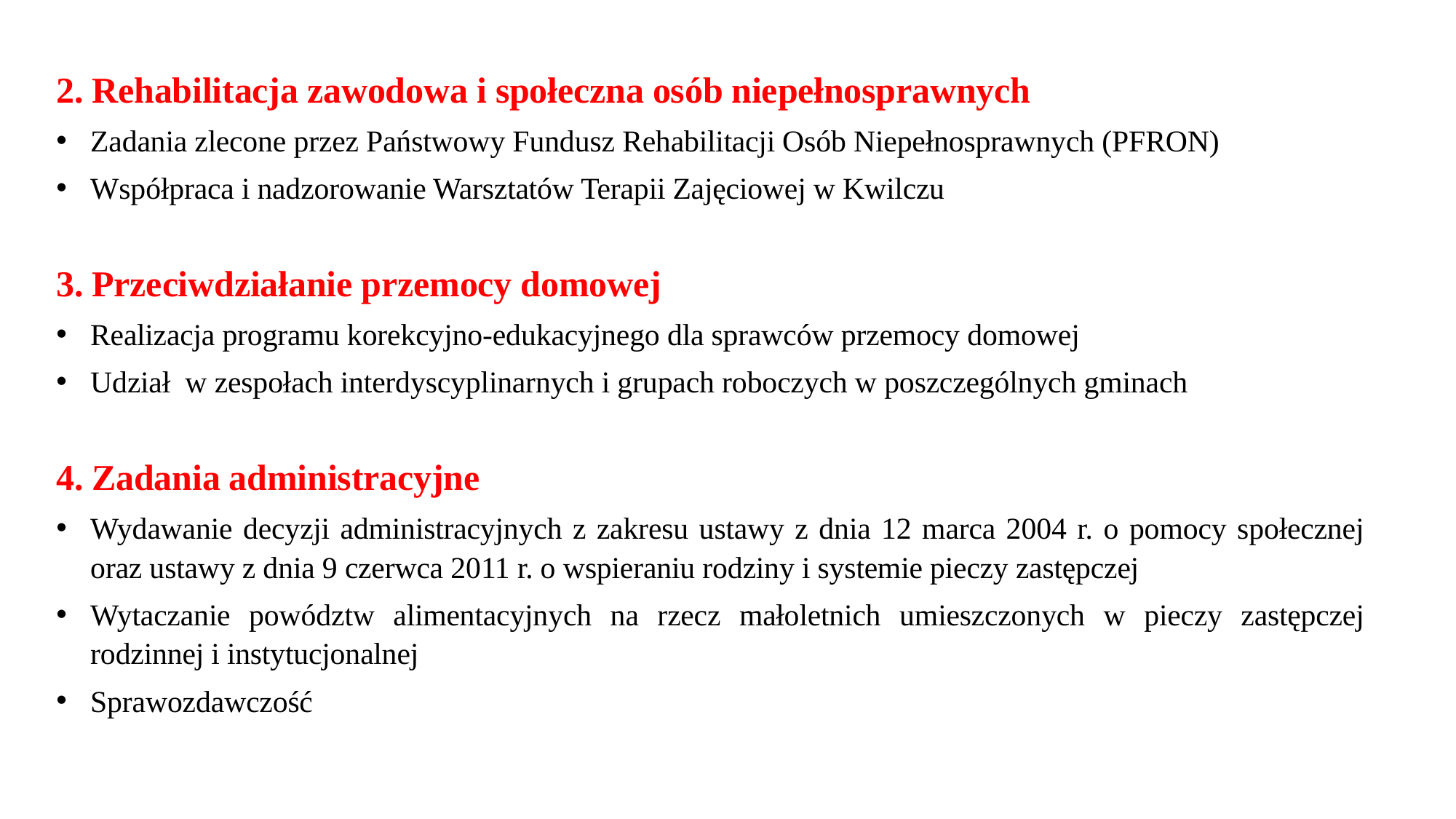

2. Rehabilitacja zawodowa i społeczna osób niepełnosprawnych
Zadania zlecone przez Państwowy Fundusz Rehabilitacji Osób Niepełnosprawnych (PFRON)
Współpraca i nadzorowanie Warsztatów Terapii Zajęciowej w Kwilczu

3. Przeciwdziałanie przemocy domowej
Realizacja programu korekcyjno-edukacyjnego dla sprawców przemocy domowej
Udział  w zespołach interdyscyplinarnych i grupach roboczych w poszczególnych gminach

4. Zadania administracyjne
Wydawanie decyzji administracyjnych z zakresu ustawy z dnia 12 marca 2004 r. o pomocy społecznej oraz ustawy z dnia 9 czerwca 2011 r. o wspieraniu rodziny i systemie pieczy zastępczej
Wytaczanie powództw alimentacyjnych na rzecz małoletnich umieszczonych w pieczy zastępczej rodzinnej i instytucjonalnej
Sprawozdawczość